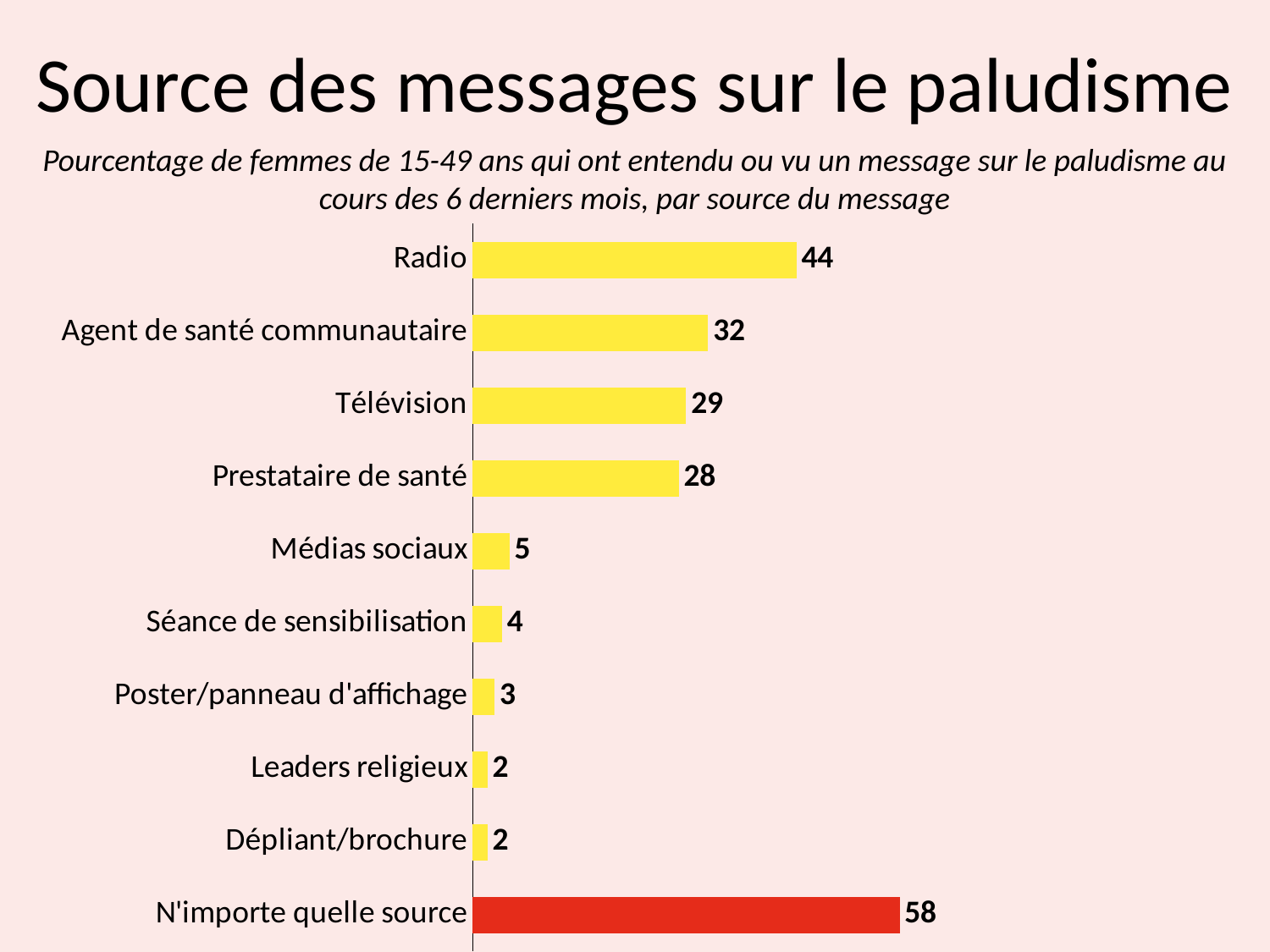

# Source des messages sur le paludisme

Pourcentage de femmes de 15-49 ans qui ont entendu ou vu un message sur le paludisme au cours des 6 derniers mois, par source du message

### Chart

| Category | Series 1 |
|---|---|
| N'importe quelle source | 58.0 |
| Dépliant/brochure | 2.0 |
| Leaders religieux | 2.0 |
| Poster/panneau d'affichage | 3.0 |
| Séance de sensibilisation | 4.0 |
| Médias sociaux | 5.0 |
| Prestataire de santé | 28.0 |
| Télévision | 29.0 |
| Agent de santé communautaire | 32.0 |
| Radio | 44.0 |